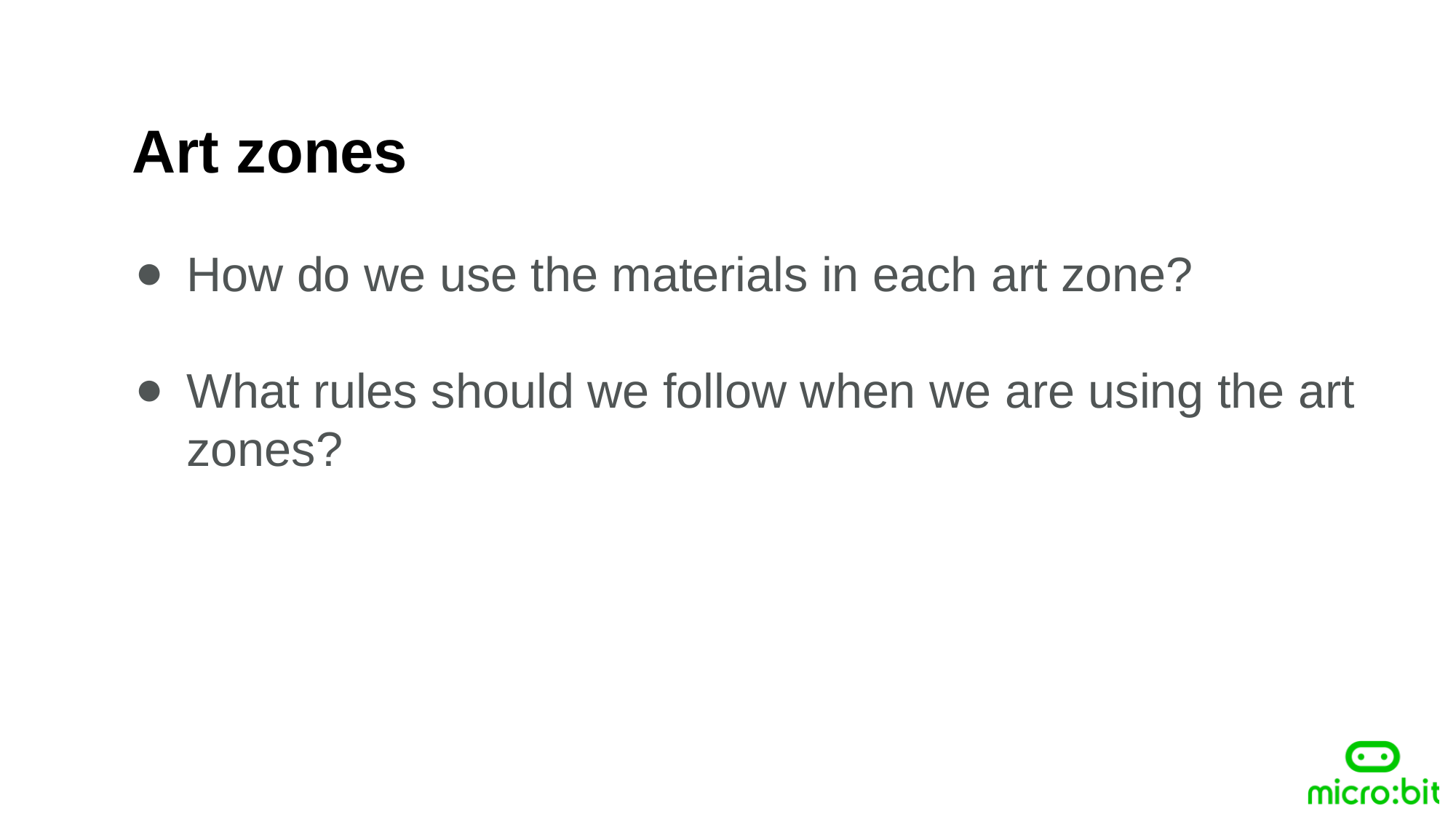

Art zones

How do we use the materials in each art zone?

What rules should we follow when we are using the art zones?